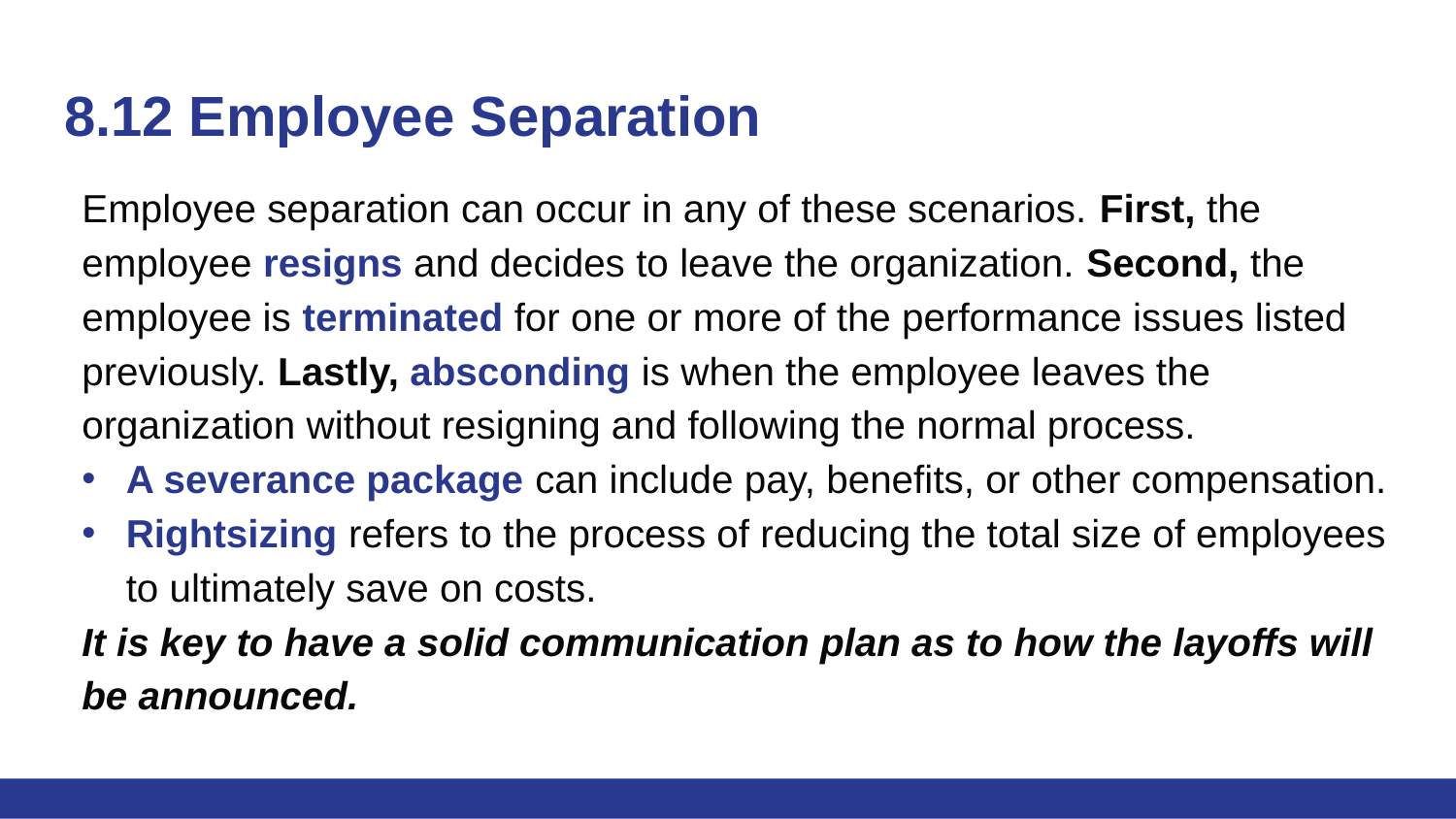

# 8.12 Employee Separation
Employee separation can occur in any of these scenarios. First, the employee resigns and decides to leave the organization. Second, the employee is terminated for one or more of the performance issues listed previously. Lastly, absconding is when the employee leaves the organization without resigning and following the normal process.
A severance package can include pay, benefits, or other compensation.
Rightsizing refers to the process of reducing the total size of employees to ultimately save on costs.
It is key to have a solid communication plan as to how the layoffs will be announced.